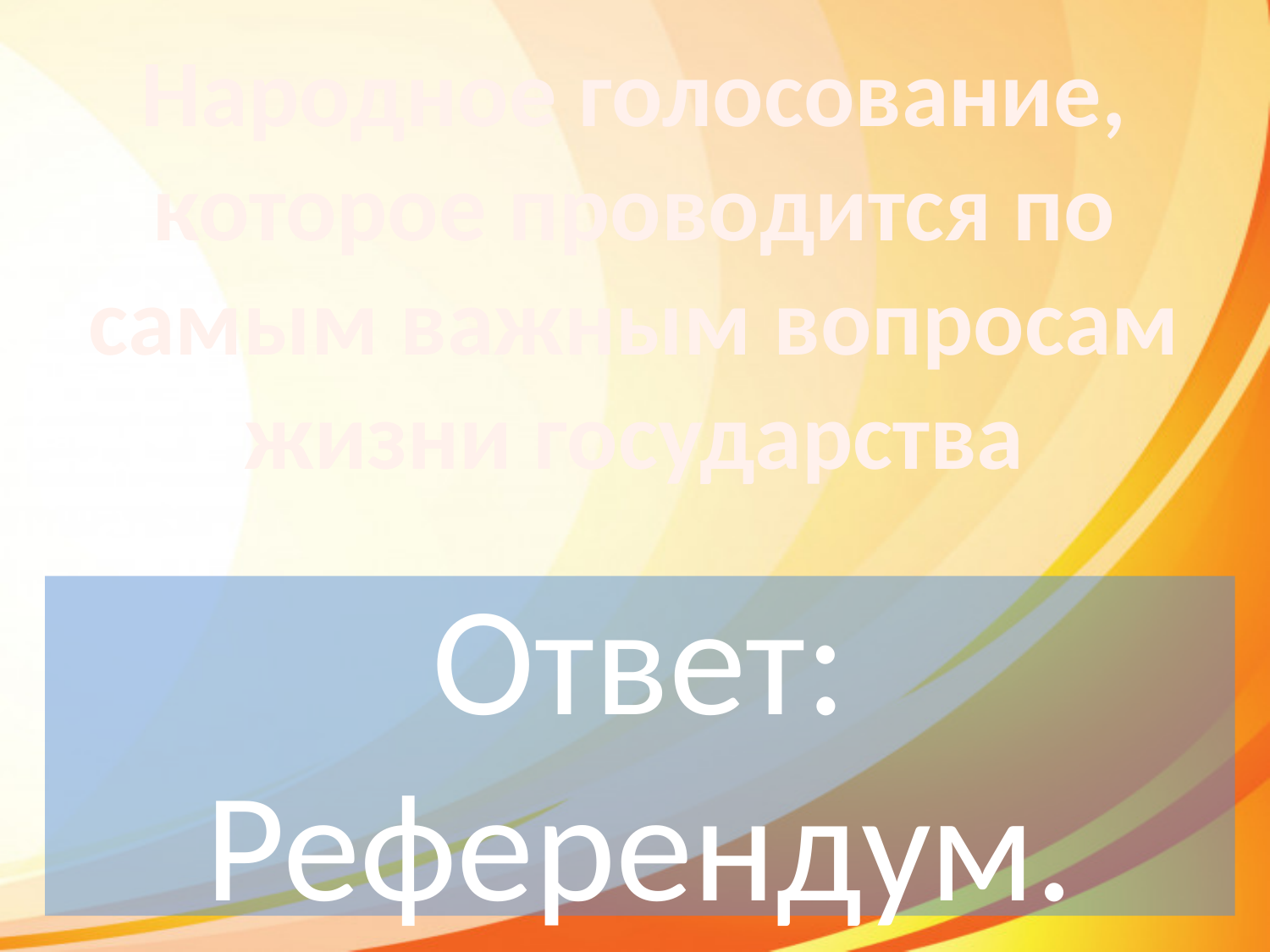

Народное голосование, которое проводится по самым важным вопросам жизни государства
Ответ: Референдум.